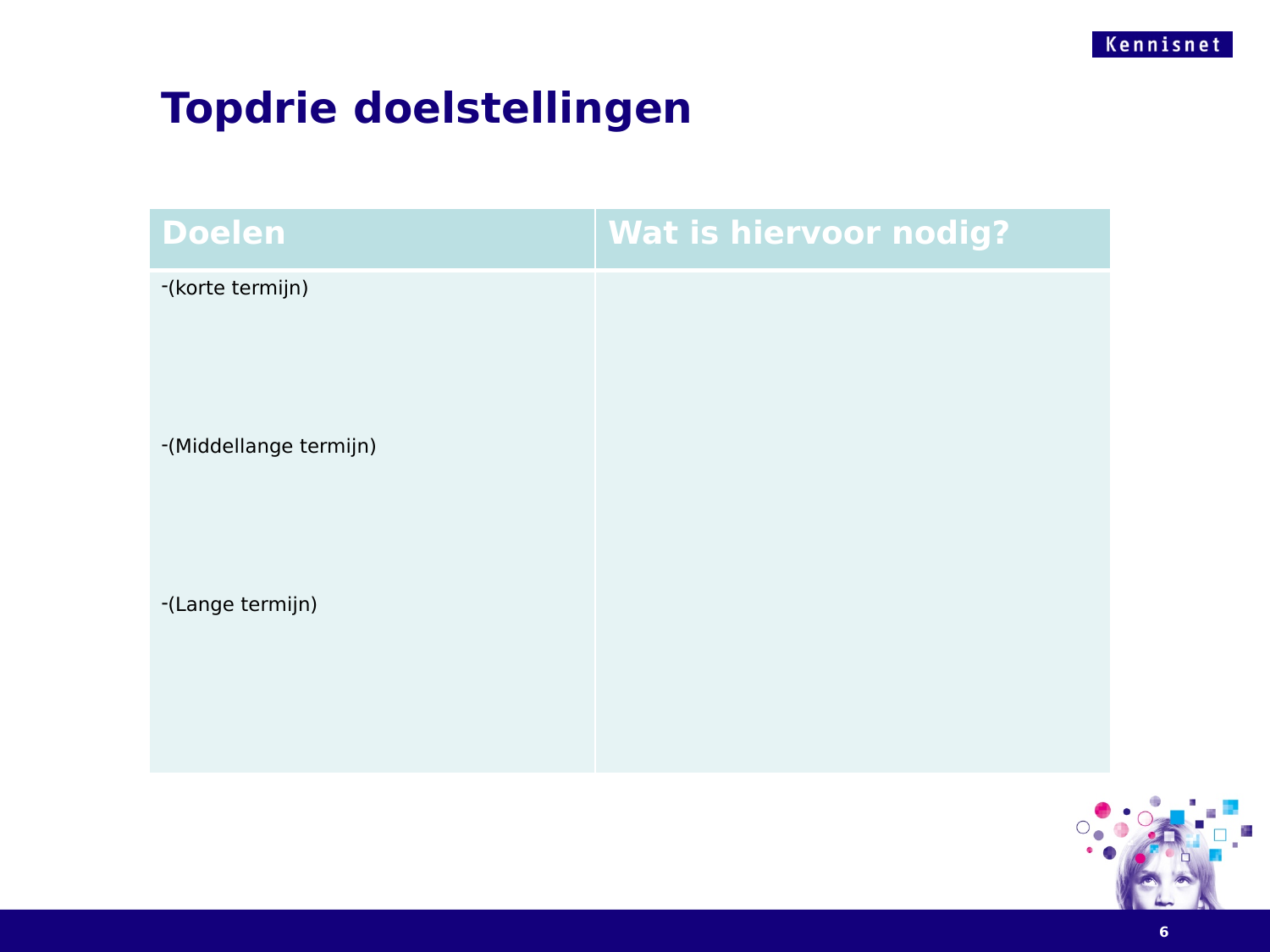

# Topdrie doelstellingen
| Doelen | Wat is hiervoor nodig? |
| --- | --- |
| (korte termijn) (Middellange termijn) (Lange termijn) |  |
6